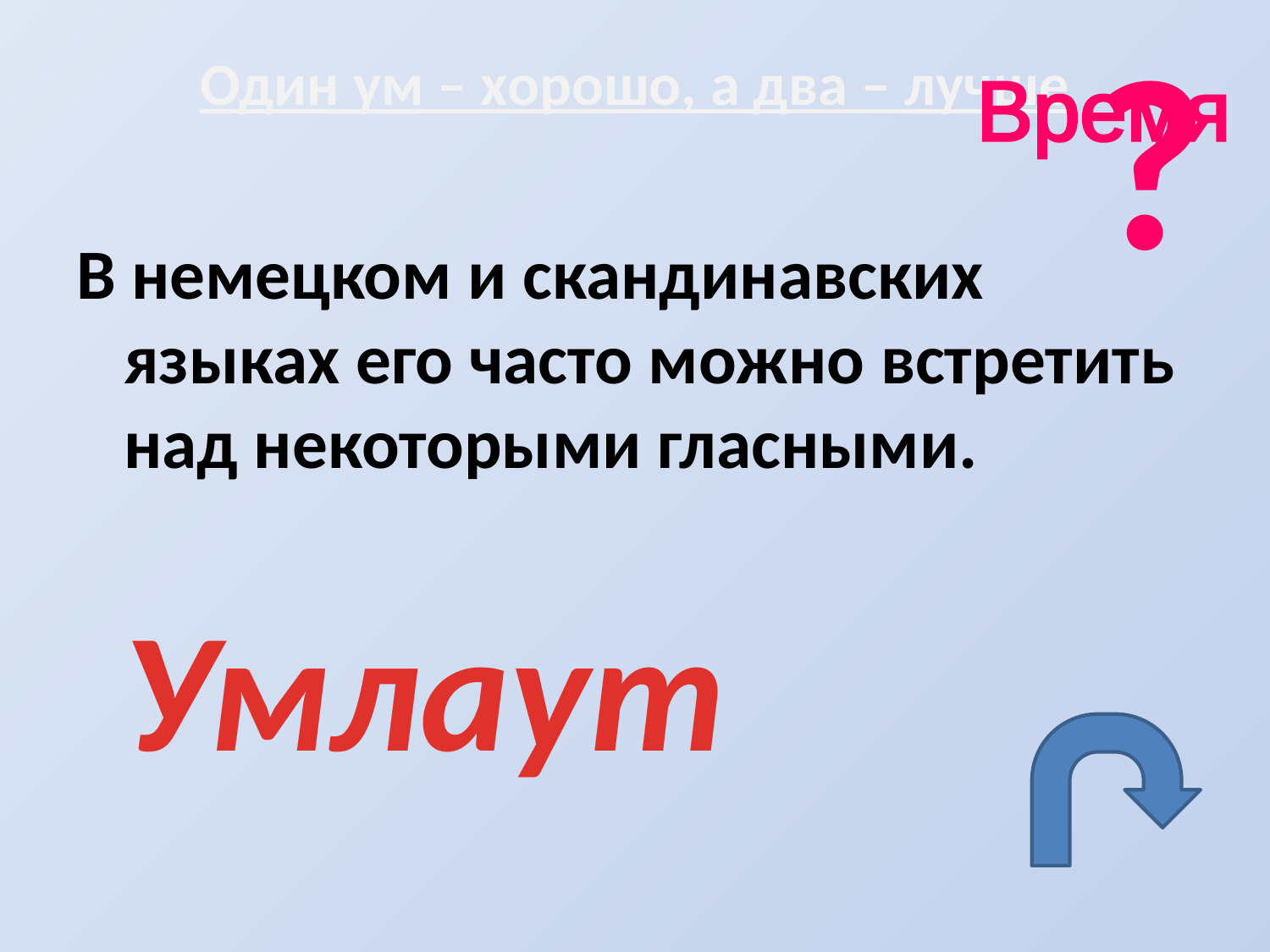

?
# Один ум – хорошо, а два – лучше
Время
В немецком и скандинавских языках его часто можно встретить над некоторыми гласными.

Умлаут